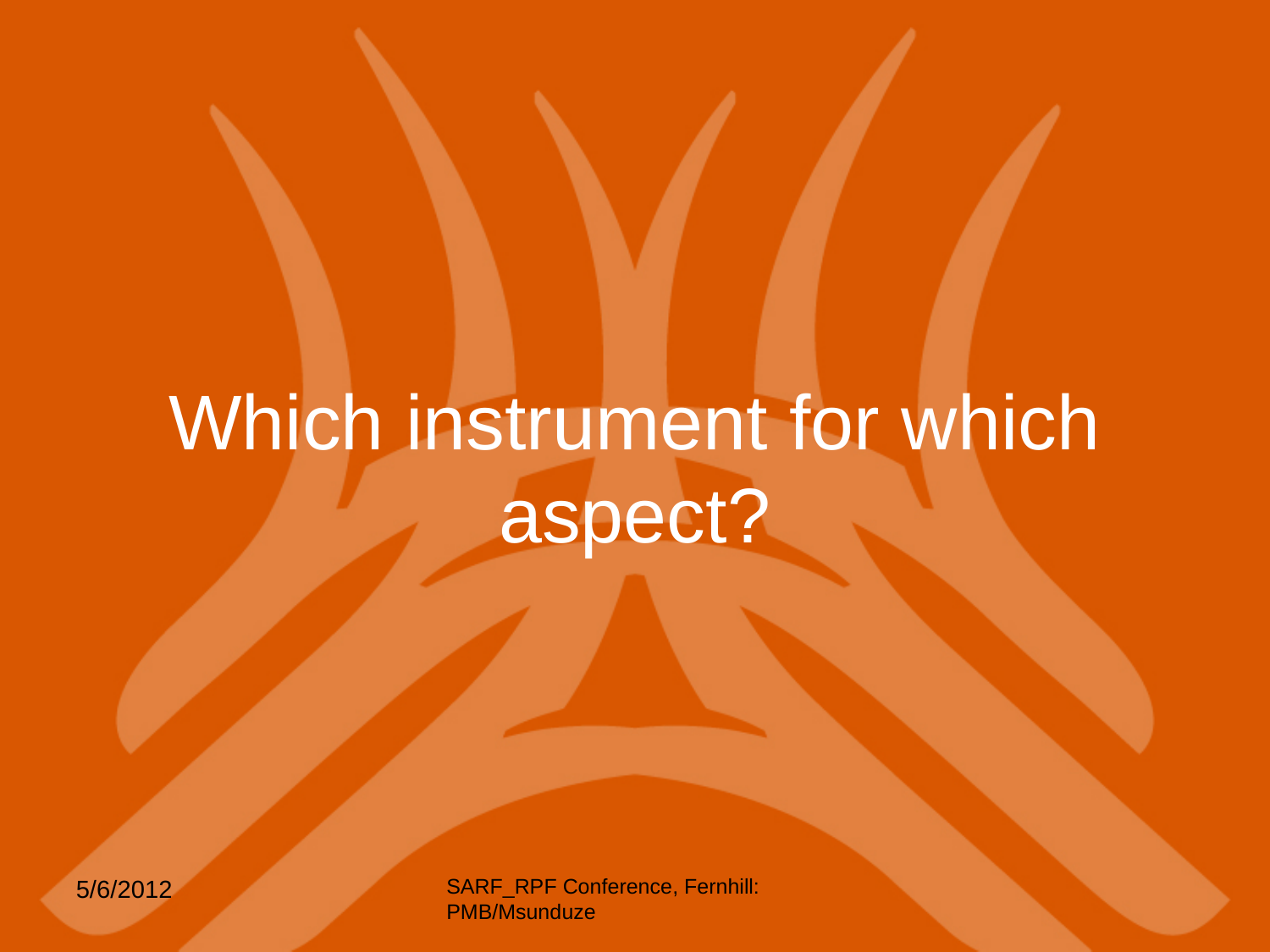

Low volume usage
Fundamental to use ICT effectively to collect revenues
Fundamental to have understandable, common legal frameworks and agreements
Transparency and consistency imperative
User acceptance and willingness to embrace (e.g. charging per tonne km and electronic through ticketing)
Capacity to administer the financial systems
Societal acceptance of the fact that infrastructure is long term in nature and needs to be taxed
Exchangeable instruments and markets to exchange these....within the regions
# Which instrument for which aspect?
5/6/2012
SARF_RPF Conference, Fernhill: PMB/Msunduze